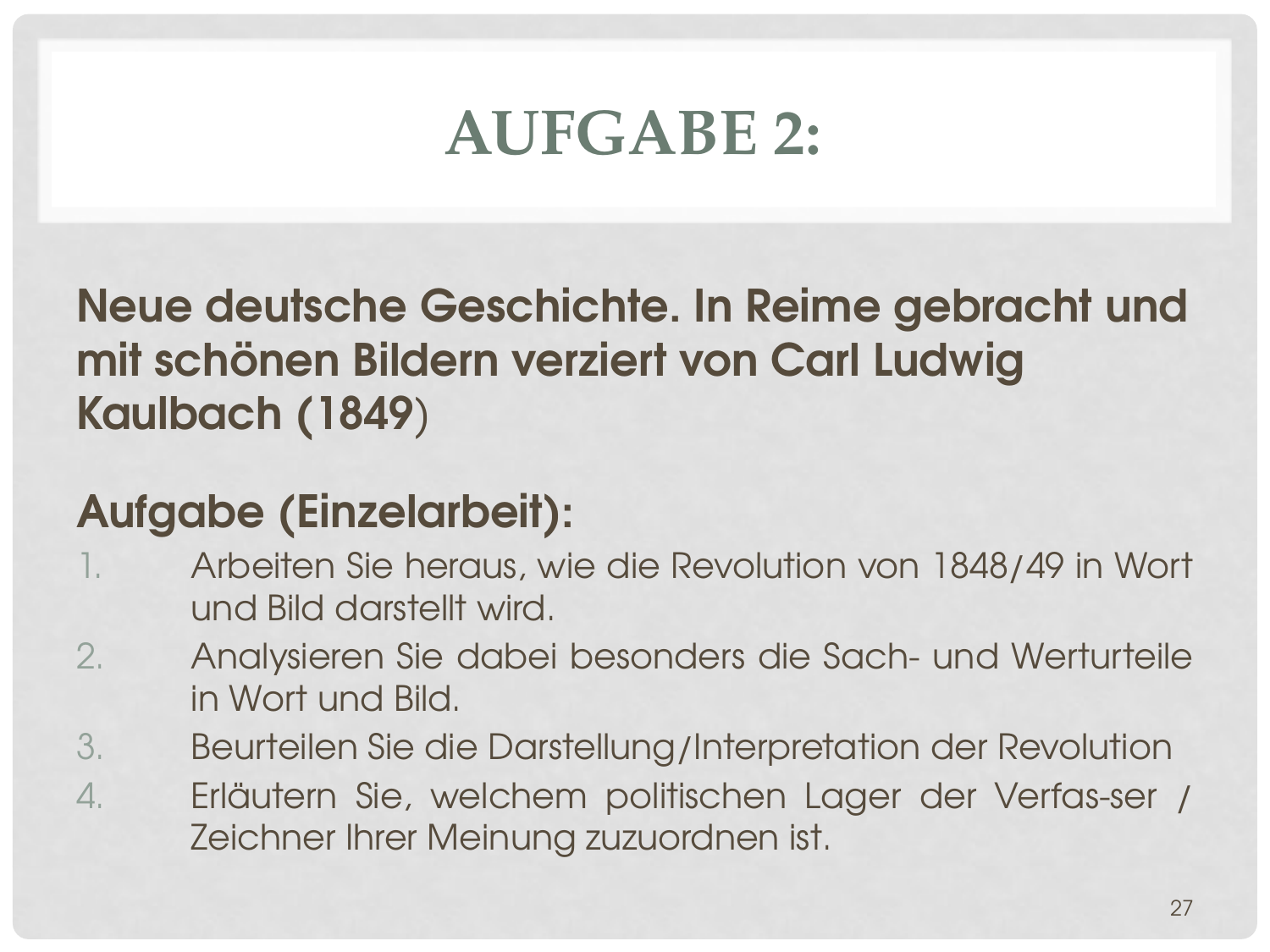

# Aufgabe 2:

Neue deutsche Geschichte. In Reime gebracht und mit schönen Bildern verziert von Carl Ludwig Kaulbach (1849)

Aufgabe (Einzelarbeit):
Arbeiten Sie heraus, wie die Revolution von 1848/49 in Wort und Bild darstellt wird.
Analysieren Sie dabei besonders die Sach- und Werturteile in Wort und Bild.
Beurteilen Sie die Darstellung/Interpretation der Revolution
Erläutern Sie, welchem politischen Lager der Verfas-ser / Zeichner Ihrer Meinung zuzuordnen ist.
27